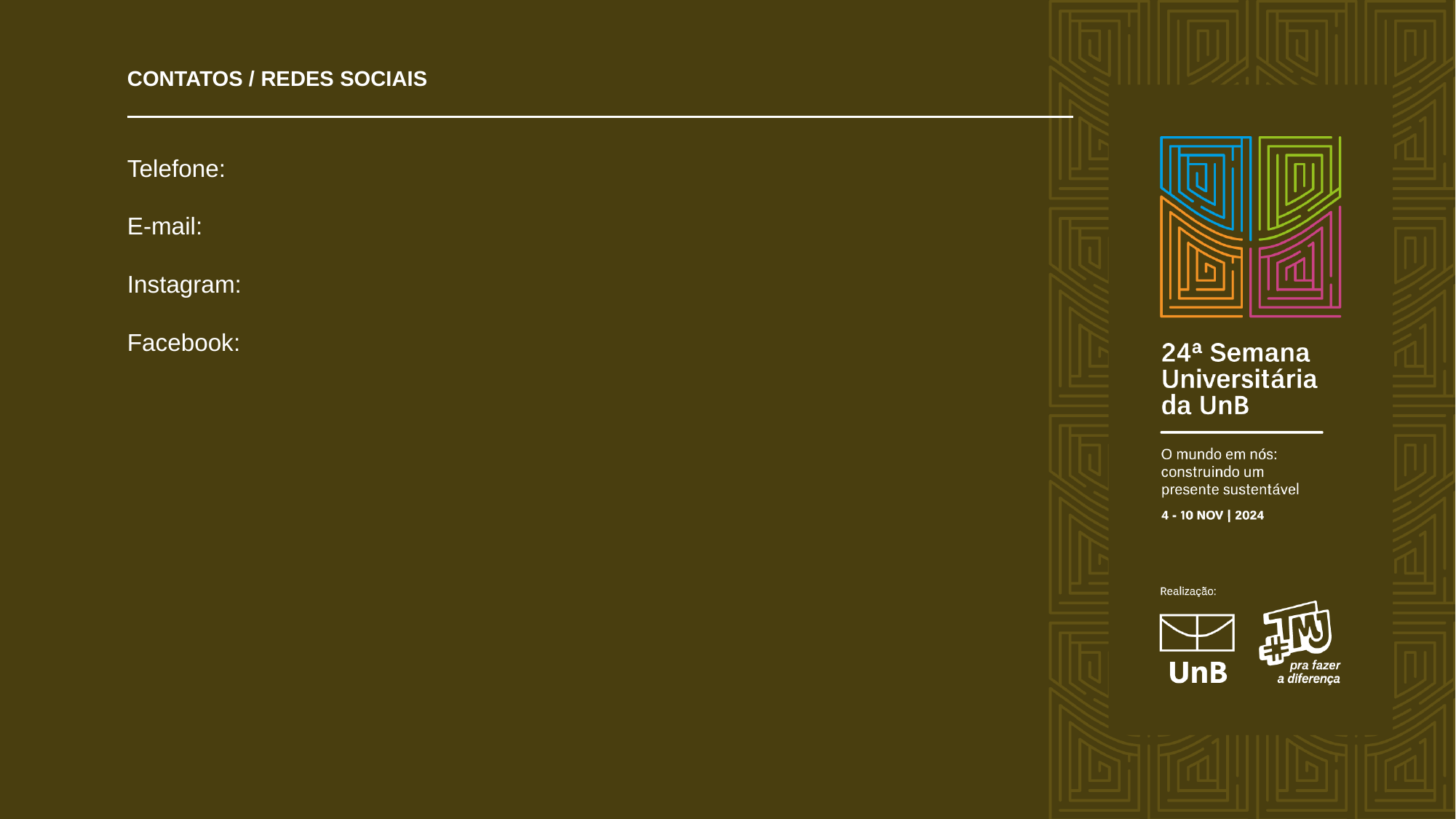

# CONTATOS / REDES SOCIAIS
Telefone:

E-mail:

Instagram:

Facebook: